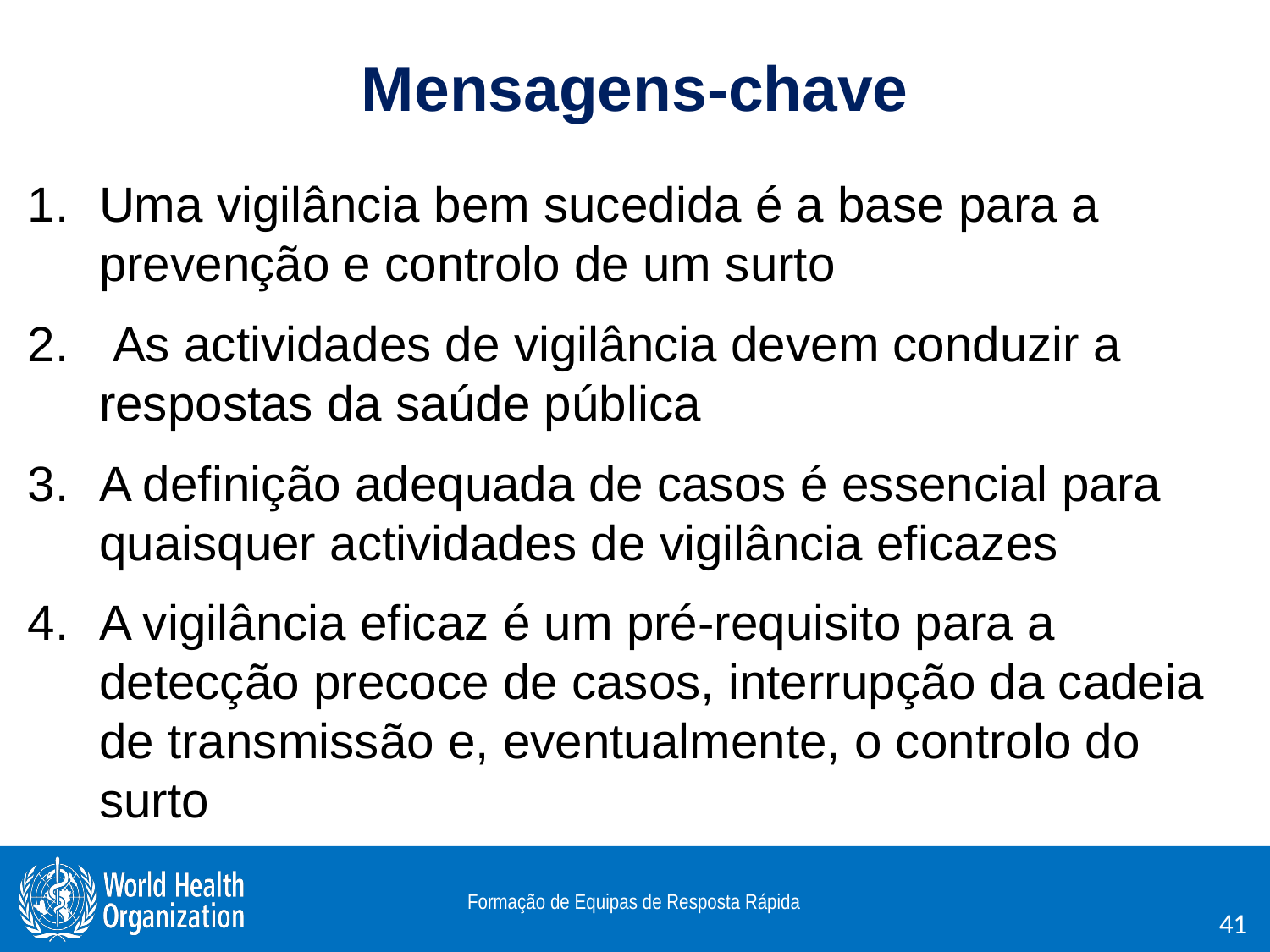

# Mensagens-chave
Uma vigilância bem sucedida é a base para a prevenção e controlo de um surto
 As actividades de vigilância devem conduzir a respostas da saúde pública
A definição adequada de casos é essencial para quaisquer actividades de vigilância eficazes
A vigilância eficaz é um pré-requisito para a detecção precoce de casos, interrupção da cadeia de transmissão e, eventualmente, o controlo do surto